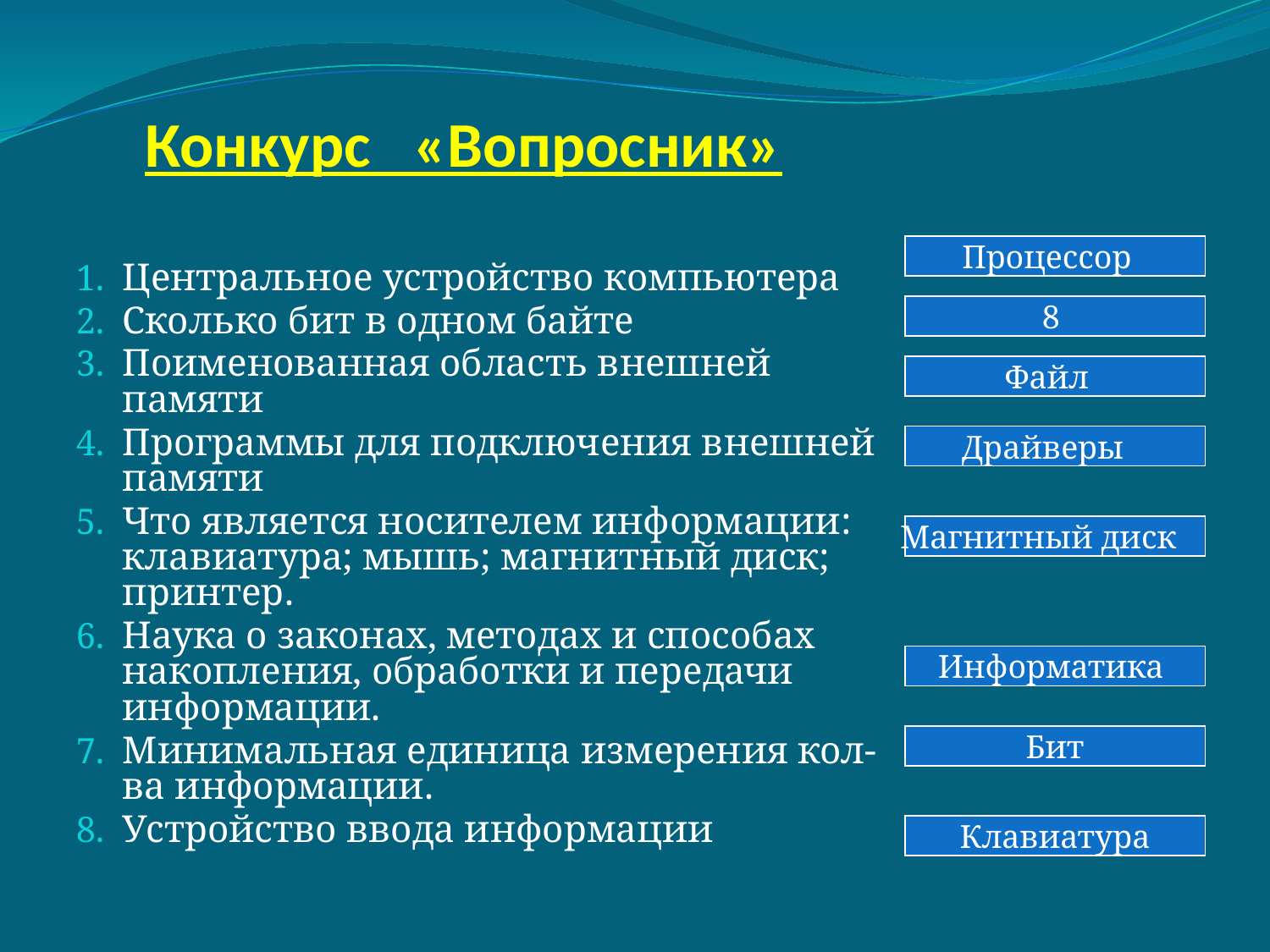

# Конкурс   «Вопросник»

Центральное устройство компьютера
Сколько бит в одном байте
Поименованная область внешней памяти
Программы для подключения внешней памяти
Что является носителем информации: клавиатура; мышь; магнитный диск; принтер.
Наука о законах, методах и способах накопления, обработки и передачи информации.
Минимальная единица измерения кол-ва информации.
Устройство ввода информации
Процессор
8
Файл
Драйверы
Магнитный диск
Информатика
Бит
Клавиатура